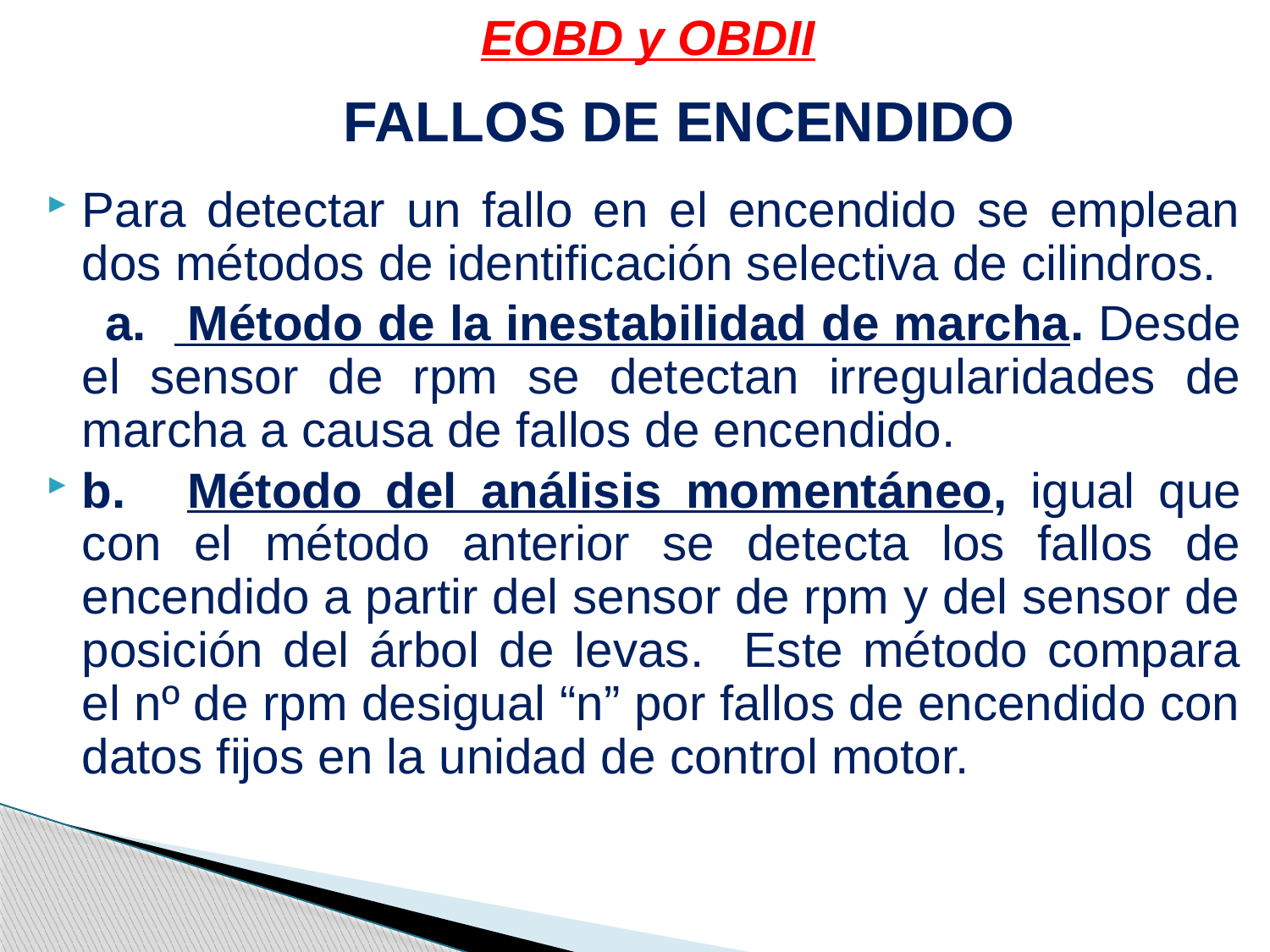

EOBD y OBDII
FALLOS DE ENCENDIDO
Para detectar un fallo en el encendido se emplean dos métodos de identificación selectiva de cilindros.
    a.   Método de la inestabilidad de marcha. Desde el sensor de rpm se detectan irregularidades de marcha a causa de fallos de encendido.
b.   Método del análisis momentáneo, igual que con el método anterior se detecta los fallos de encendido a partir del sensor de rpm y del sensor de posición del árbol de levas.  Este método compara el nº de rpm desigual “n” por fallos de encendido con datos fijos en la unidad de control motor.